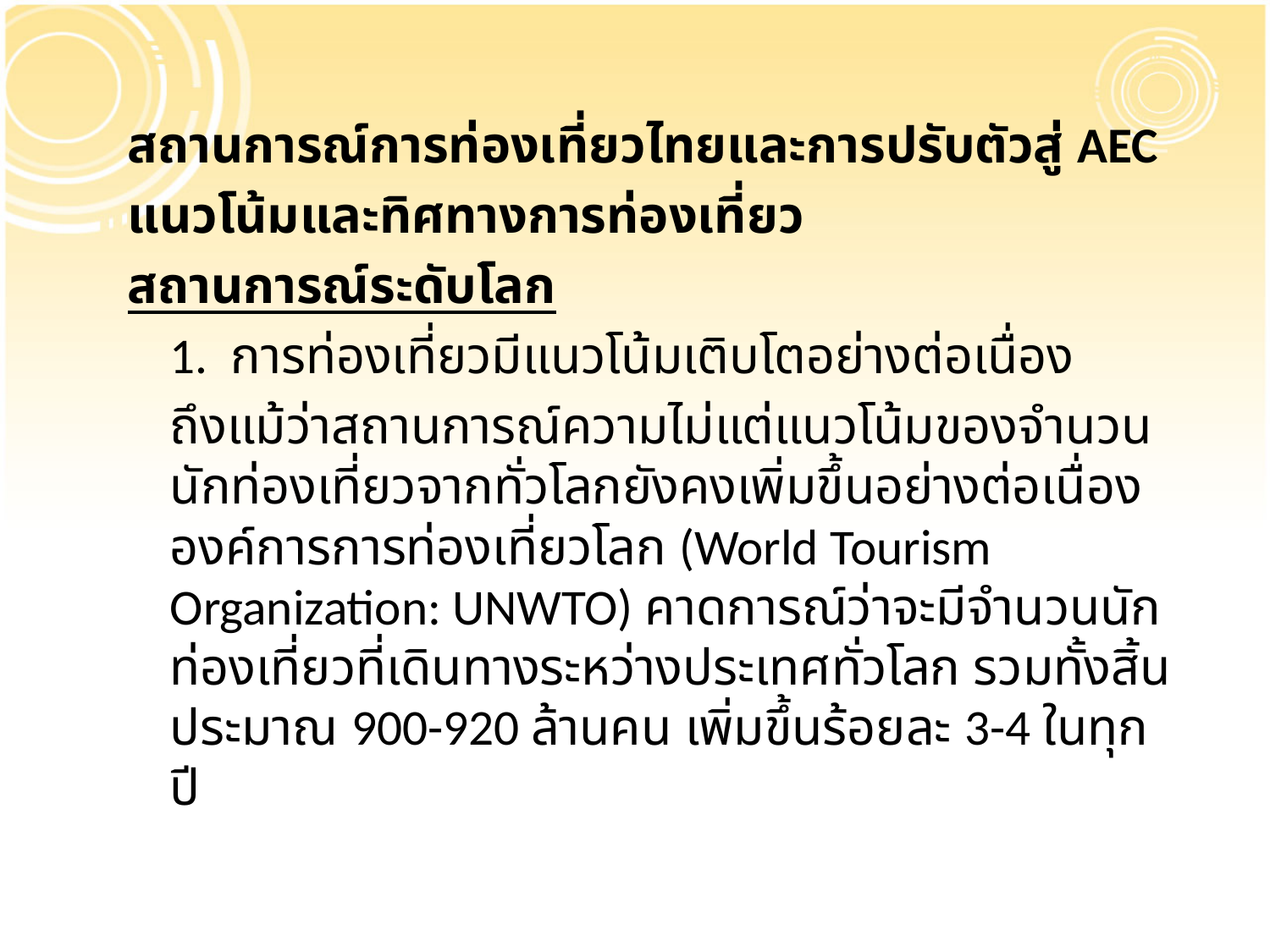

สถานการณ์การท่องเที่ยวไทยและการปรับตัวสู่ AEC
แนวโน้มและทิศทางการท่องเที่ยว
สถานการณ์ระดับโลก
	1.  การท่องเที่ยวมีแนวโน้มเติบโตอย่างต่อเนื่อง
		ถึงแม้ว่าสถานการณ์ความไม่แต่แนวโน้มของจำนวนนักท่องเที่ยวจากทั่วโลกยังคงเพิ่มขึ้นอย่างต่อเนื่อง องค์การการท่องเที่ยวโลก (World Tourism Organization: UNWTO) คาดการณ์ว่าจะมีจำนวนนักท่องเที่ยวที่เดินทางระหว่างประเทศทั่วโลก รวมทั้งสิ้นประมาณ 900-920 ล้านคน เพิ่มขึ้นร้อยละ 3-4 ในทุกปี